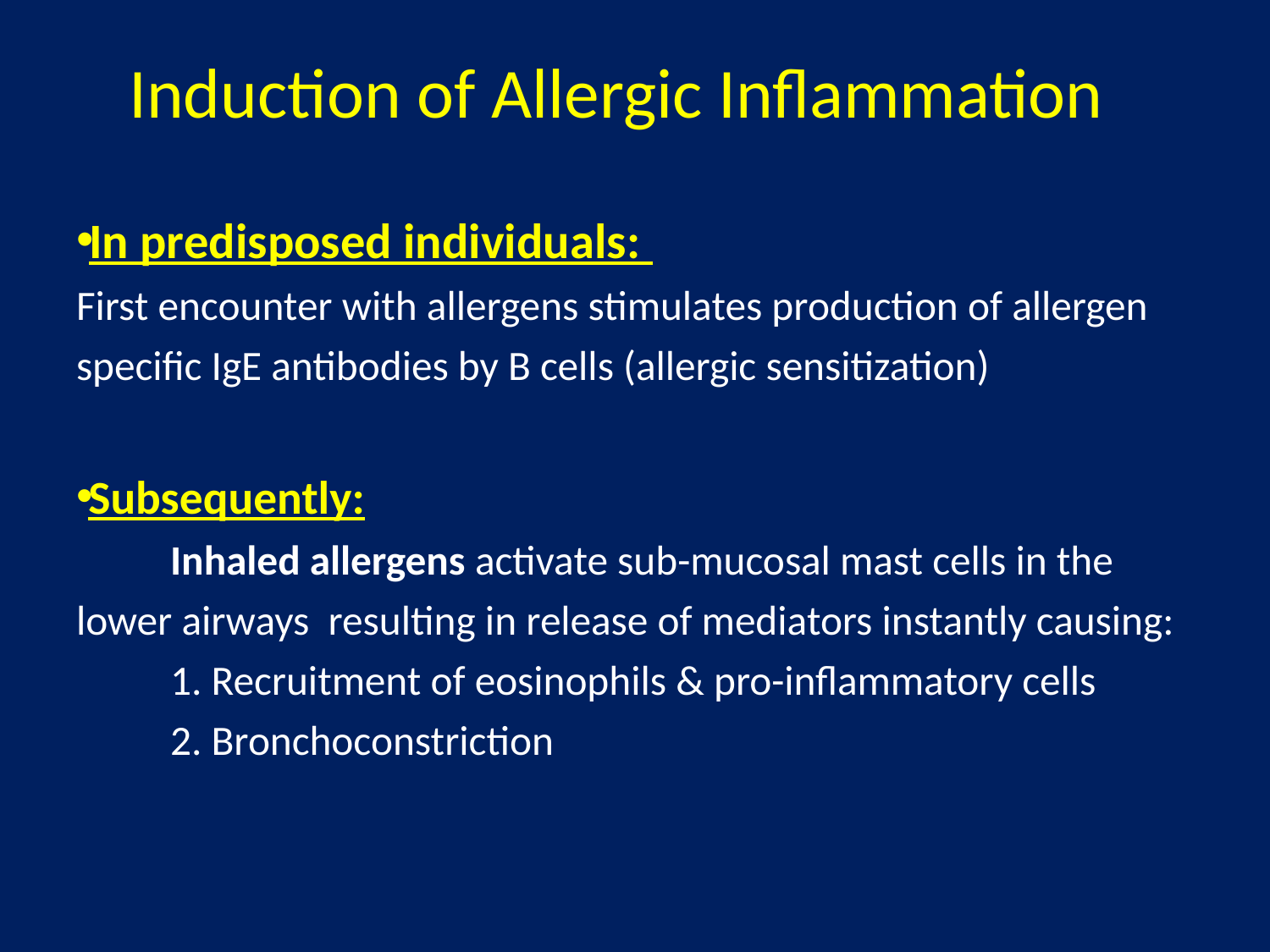

# Induction of Allergic Inflammation
In predisposed individuals:
First encounter with allergens stimulates production of allergen specific IgE antibodies by B cells (allergic sensitization)

Subsequently:
	Inhaled allergens activate sub-mucosal mast cells in the lower airways  resulting in release of mediators instantly causing:
	1. Recruitment of eosinophils & pro-inflammatory cells
	2. Bronchoconstriction